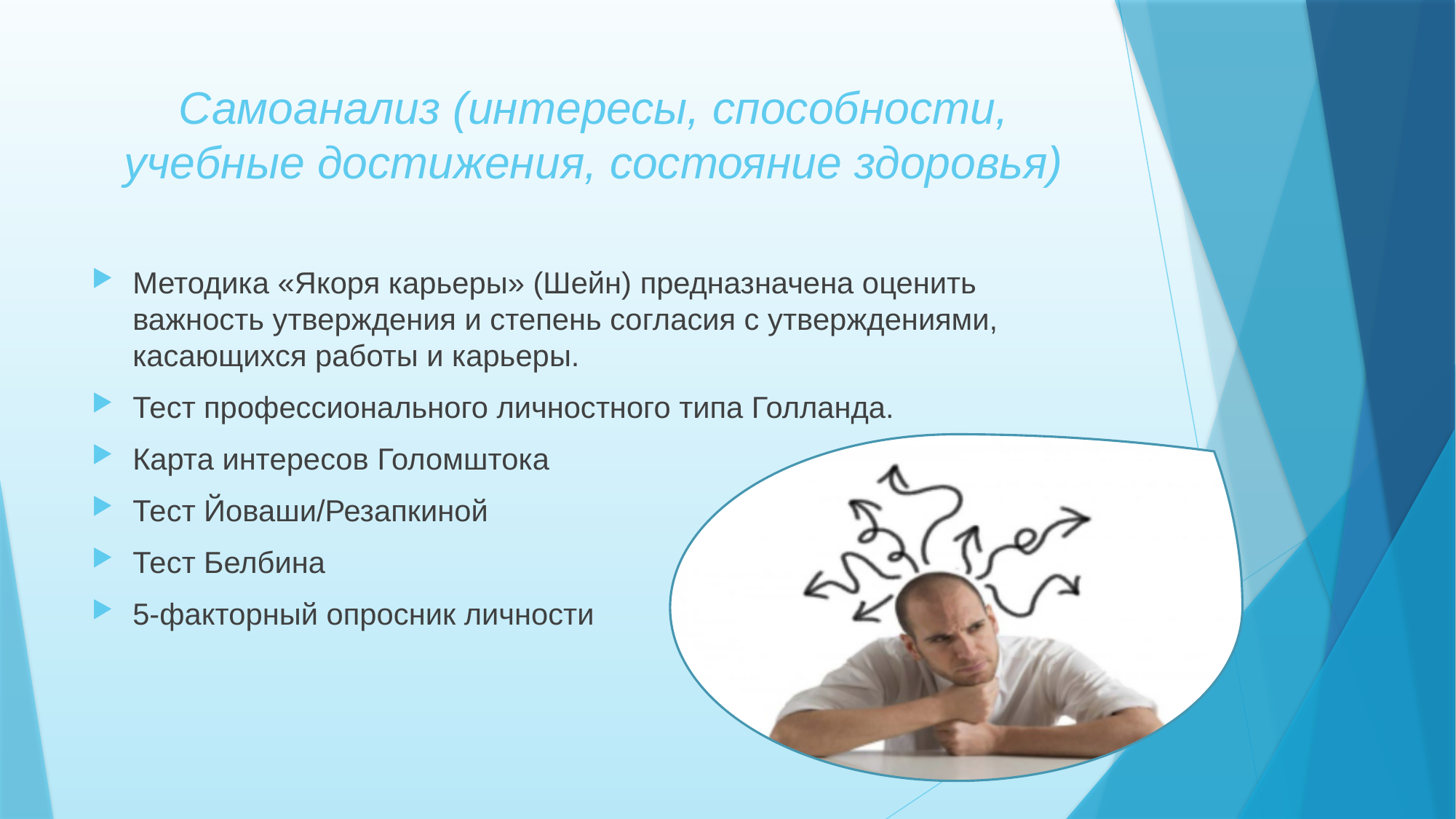

# Самоанализ (интересы, способности, учебные достижения, состояние здоровья)
Методика «Якоря карьеры» (Шейн) предназначена оценить важность утверждения и степень согласия с утверждениями, касающихся работы и карьеры.
Тест профессионального личностного типа Голланда.
Карта интересов Голомштока
Тест Йоваши/Резапкиной
Тест Белбина
5-факторный опросник личности